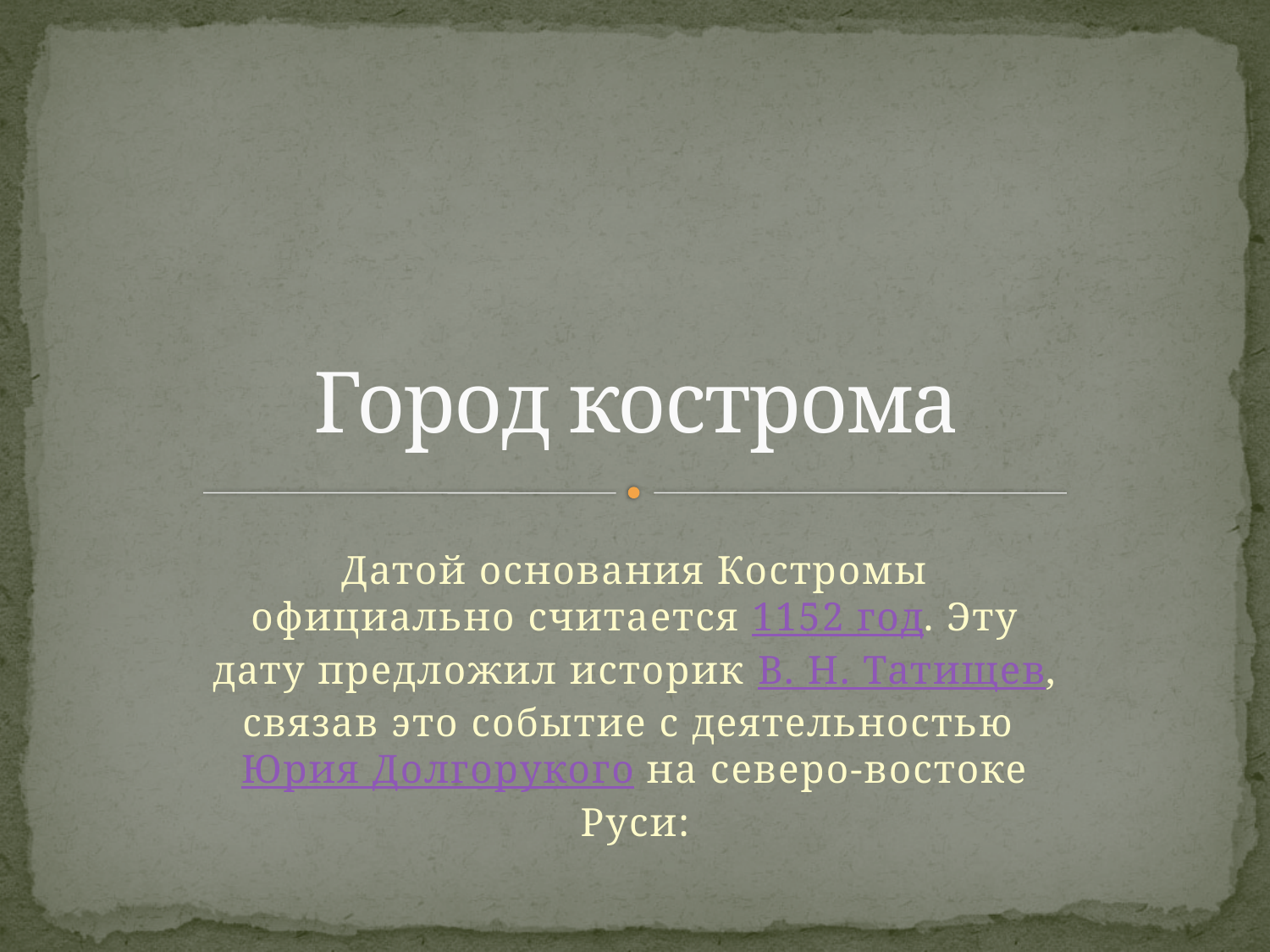

# Город кострома
Датой основания Костромы официально считается 1152 год. Эту дату предложил историк В. Н. Татищев, связав это событие с деятельностью Юрия Долгорукого на северо-востоке Руси: